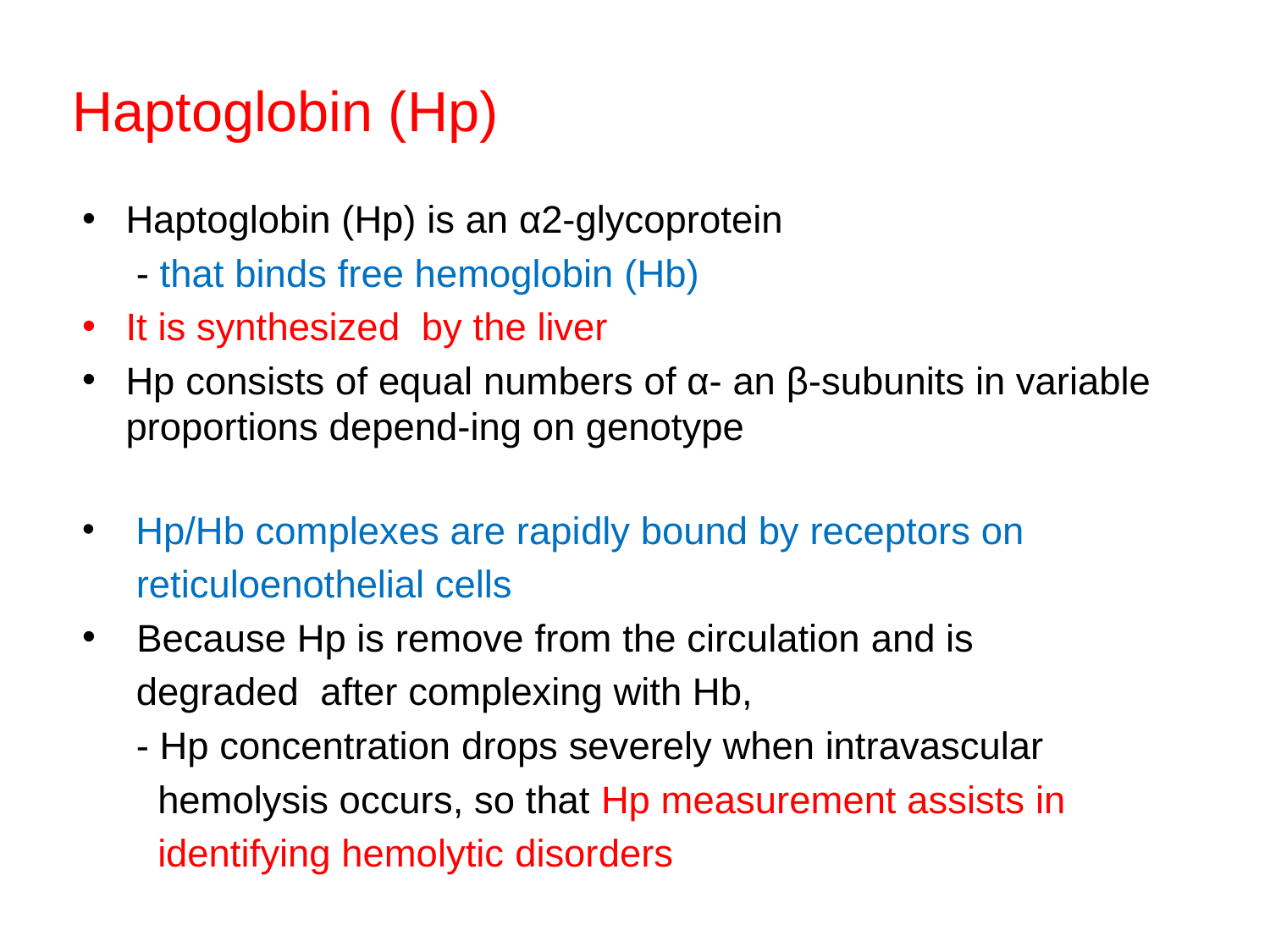

# Haptoglobin (Hp)
Haptoglobin (Hp) is an α2-glycoprotein
     - that binds free hemoglobin (Hb)
It is synthesized  by the liver
Hp consists of equal numbers of α- an β-subunits in variable proportions depend-ing on genotype

 Hp/Hb complexes are rapidly bound by receptors on
     reticuloenothelial cells
 Because Hp is remove from the circulation and is
     degraded  after complexing with Hb,
     - Hp concentration drops severely when intravascular
       hemolysis occurs, so that Hp measurement assists in
       identifying hemolytic disorders